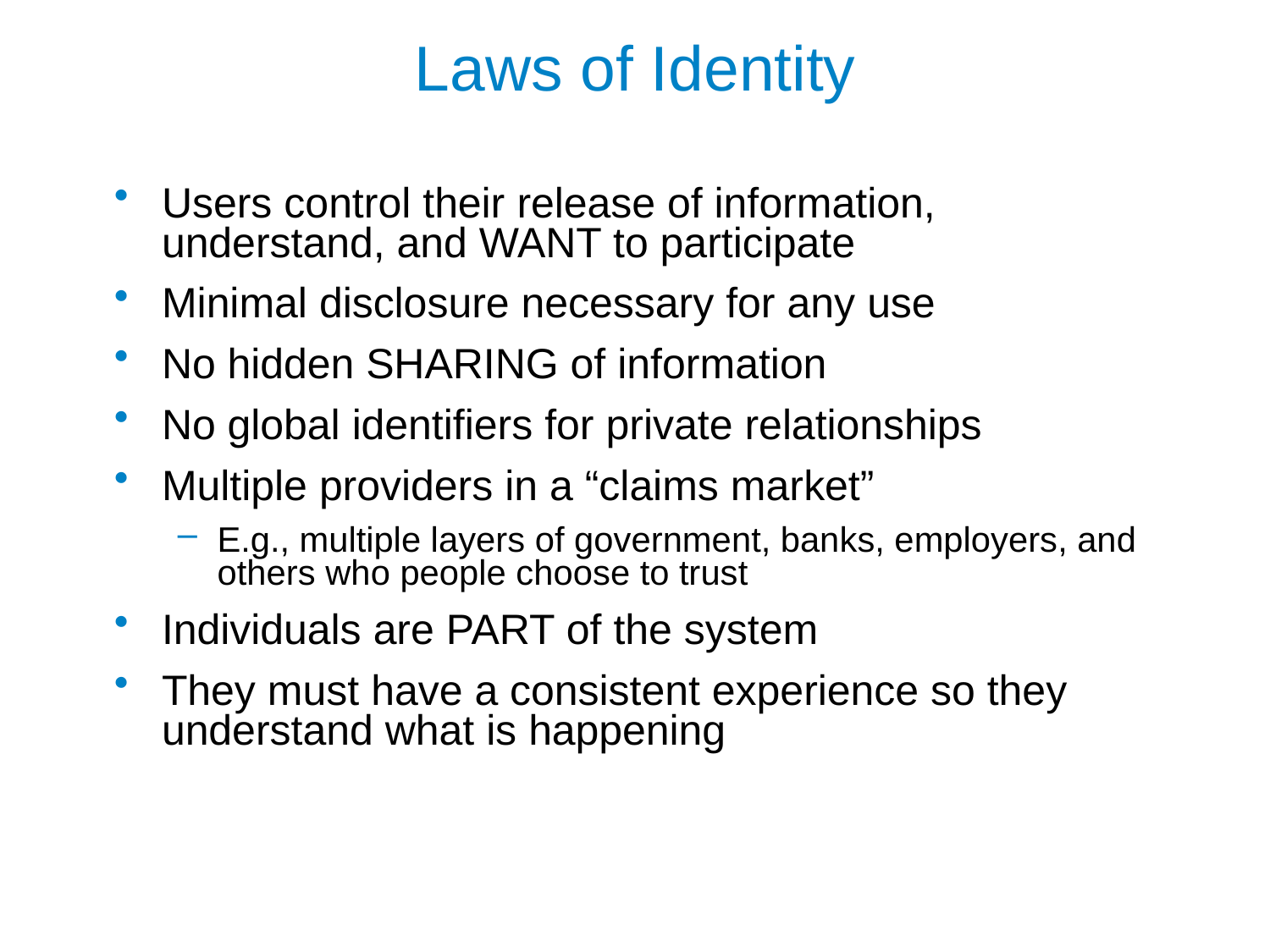

# Laws of Identity
Users control their release of information, understand, and WANT to participate
Minimal disclosure necessary for any use
No hidden SHARING of information
No global identifiers for private relationships
Multiple providers in a “claims market”
E.g., multiple layers of government, banks, employers, and others who people choose to trust
Individuals are PART of the system
They must have a consistent experience so they understand what is happening